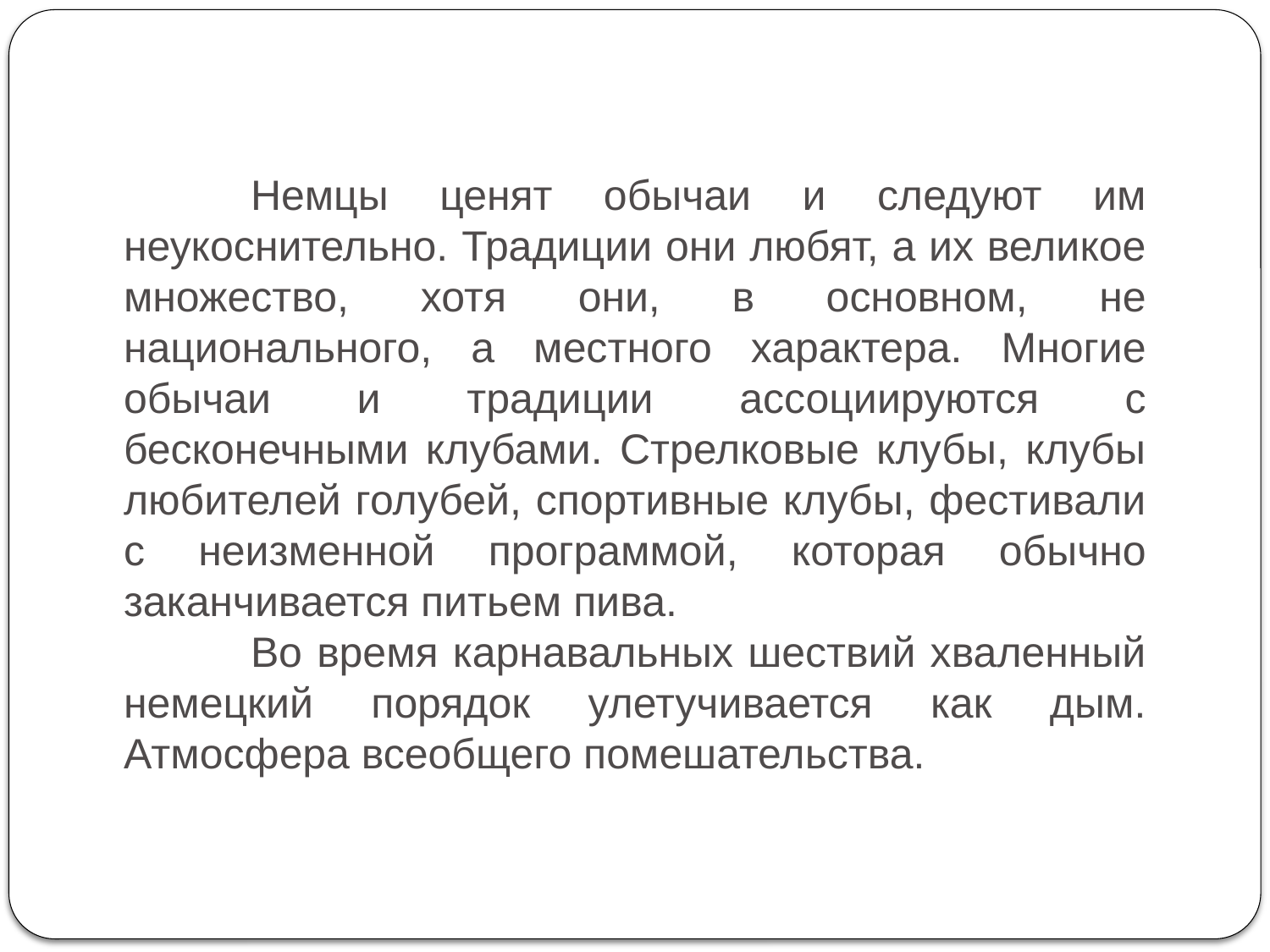

Немцы ценят обычаи и следуют им неукоснительно. Традиции они любят, а их великое множество, хотя они, в основном, не национального, а местного характера. Многие обычаи и традиции ассоциируются с бесконечными клубами. Стрелковые клубы, клубы любителей голубей, спортивные клубы, фестивали с неизменной программой, которая обычно заканчивается питьем пива.
	Во время карнавальных шествий хваленный немецкий порядок улетучивается как дым. Атмосфера всеобщего помешательства.